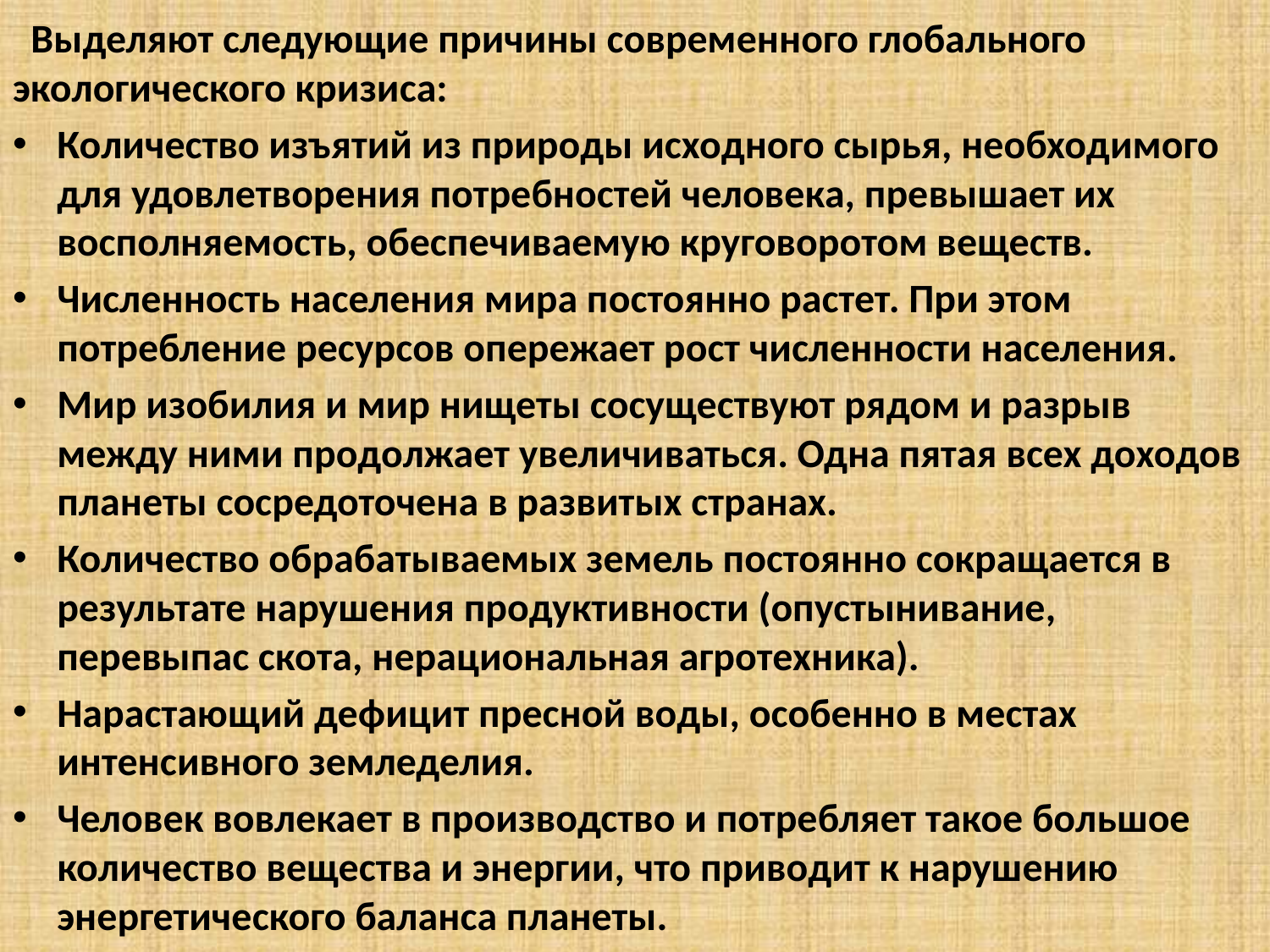

Выделяют следующие причины современного глобального экологического кризиса:
Количество изъятий из природы исходного сырья, необходимого для удовлетворения потребностей человека, превышает их восполняемость, обеспечиваемую круговоротом веществ.
Численность населения мира постоянно растет. При этом потребление ресурсов опережает рост численности населения.
Мир изобилия и мир нищеты сосуществуют рядом и разрыв между ними продолжает увеличиваться. Одна пятая всех доходов планеты сосредоточена в развитых странах.
Количество обрабатываемых земель постоянно сокращается в результате нарушения продуктивности (опустынивание, перевыпас скота, нерациональная агротехника).
Нарастающий дефицит пресной воды, особенно в местах интенсивного земледелия.
Человек вовлекает в производство и потребляет такое большое количество вещества и энергии, что приводит к нарушению энергетического баланса планеты.